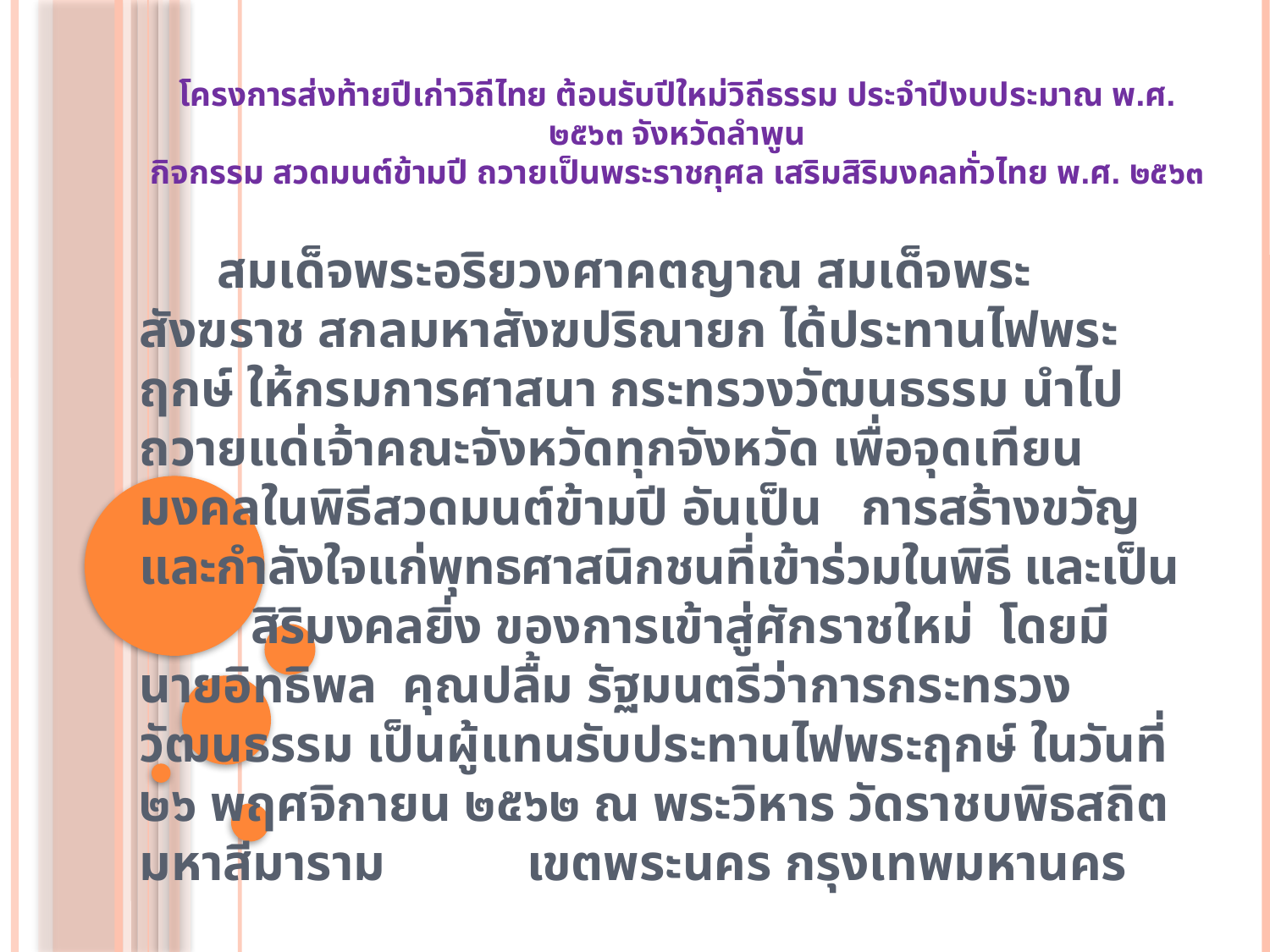

# โครงการส่งท้ายปีเก่าวิถีไทย ต้อนรับปีใหม่วิถีธรรม ประจำปีงบประมาณ พ.ศ. ๒๕๖๓ จังหวัดลำพูน กิจกรรม สวดมนต์ข้ามปี ถวายเป็นพระราชกุศล เสริมสิริมงคลทั่วไทย พ.ศ. ๒๕๖๓
      สมเด็จพระอริยวงศาคตญาณ สมเด็จพระสังฆราช สกลมหาสังฆปริณายก ได้ประทานไฟพระฤกษ์ ให้กรมการศาสนา กระทรวงวัฒนธรรม นำไปถวายแด่เจ้าคณะจังหวัดทุกจังหวัด เพื่อจุดเทียนมงคลในพิธีสวดมนต์ข้ามปี อันเป็น   การสร้างขวัญและกำลังใจแก่พุทธศาสนิกชนที่เข้าร่วมในพิธี และเป็น           สิริมงคลยิ่ง ของการเข้าสู่ศักราชใหม่  โดยมีนายอิทธิพล  คุณปลื้ม รัฐมนตรีว่าการกระทรวงวัฒนธรรม เป็นผู้แทนรับประทานไฟพระฤกษ์ ในวันที่ ๒๖ พฤศจิกายน ๒๕๖๒ ณ พระวิหาร วัดราชบพิธสถิตมหาสีมาราม           เขตพระนคร กรุงเทพมหานคร